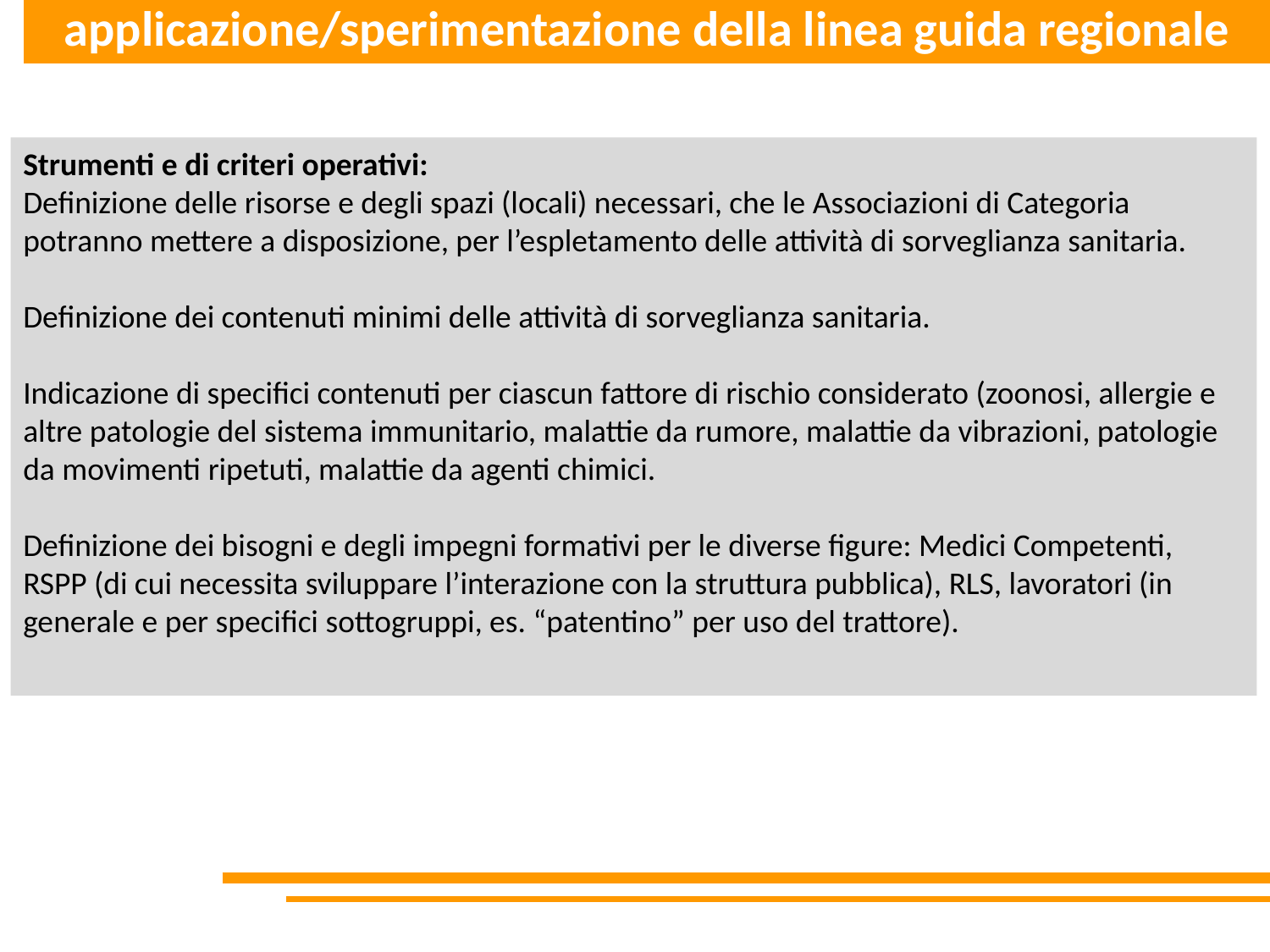

applicazione/sperimentazione della linea guida regionale
Strumenti e di criteri operativi:
Definizione delle risorse e degli spazi (locali) necessari, che le Associazioni di Categoria potranno mettere a disposizione, per l’espletamento delle attività di sorveglianza sanitaria.

Definizione dei contenuti minimi delle attività di sorveglianza sanitaria.

Indicazione di specifici contenuti per ciascun fattore di rischio considerato (zoonosi, allergie e altre patologie del sistema immunitario, malattie da rumore, malattie da vibrazioni, patologie da movimenti ripetuti, malattie da agenti chimici.

Definizione dei bisogni e degli impegni formativi per le diverse figure: Medici Competenti, RSPP (di cui necessita sviluppare l’interazione con la struttura pubblica), RLS, lavoratori (in generale e per specifici sottogruppi, es. “patentino” per uso del trattore).